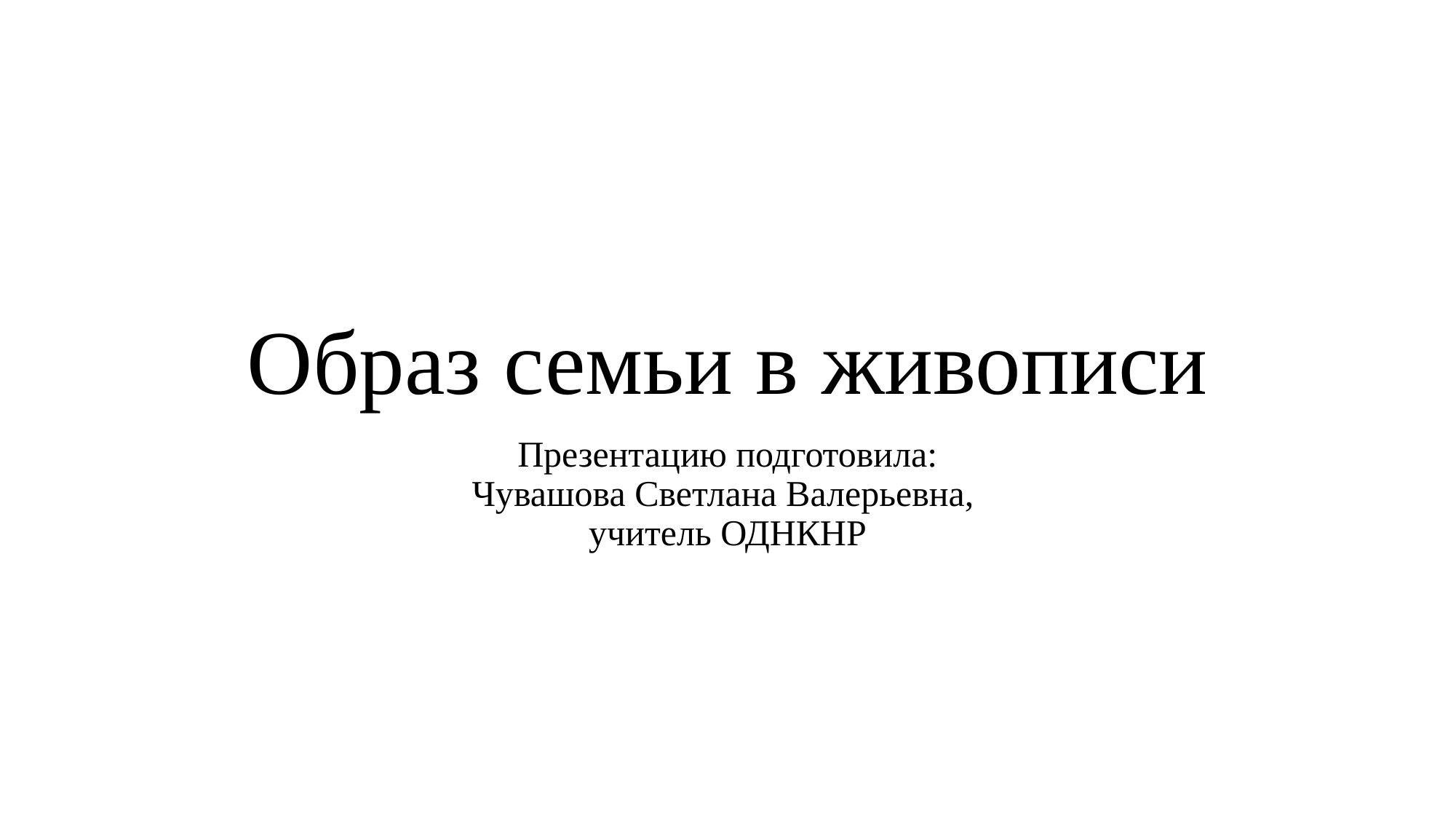

# Образ семьи в живописи
Презентацию подготовила:
Чувашова Светлана Валерьевна,
учитель ОДНКНР